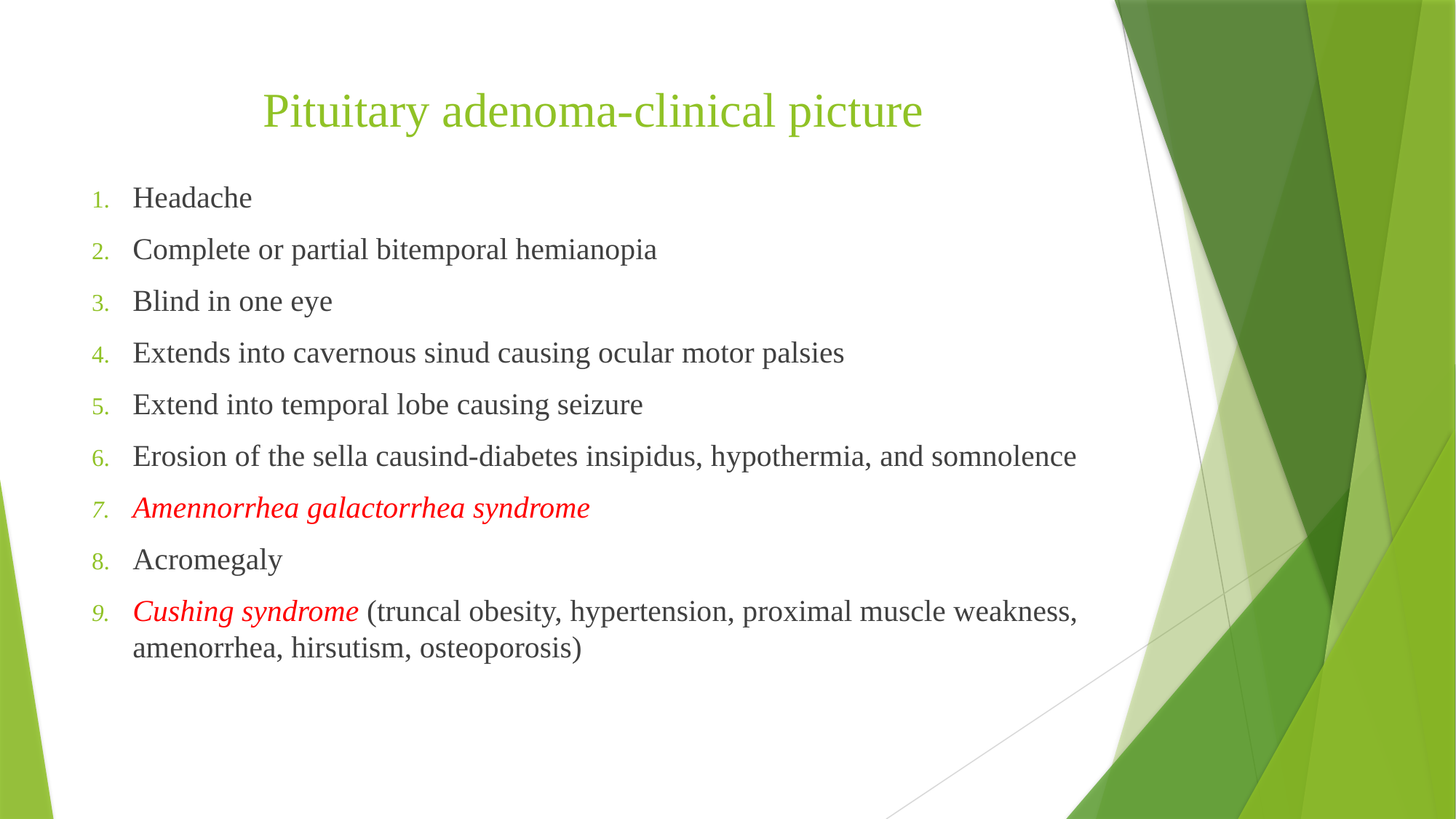

# Pituitary adenoma-clinical picture
Headache
Complete or partial bitemporal hemianopia
Blind in one eye
Extends into cavernous sinud causing ocular motor palsies
Extend into temporal lobe causing seizure
Erosion of the sella causind-diabetes insipidus, hypothermia, and somnolence
Amennorrhea galactorrhea syndrome
Acromegaly
Cushing syndrome (truncal obesity, hypertension, proximal muscle weakness, amenorrhea, hirsutism, osteoporosis)